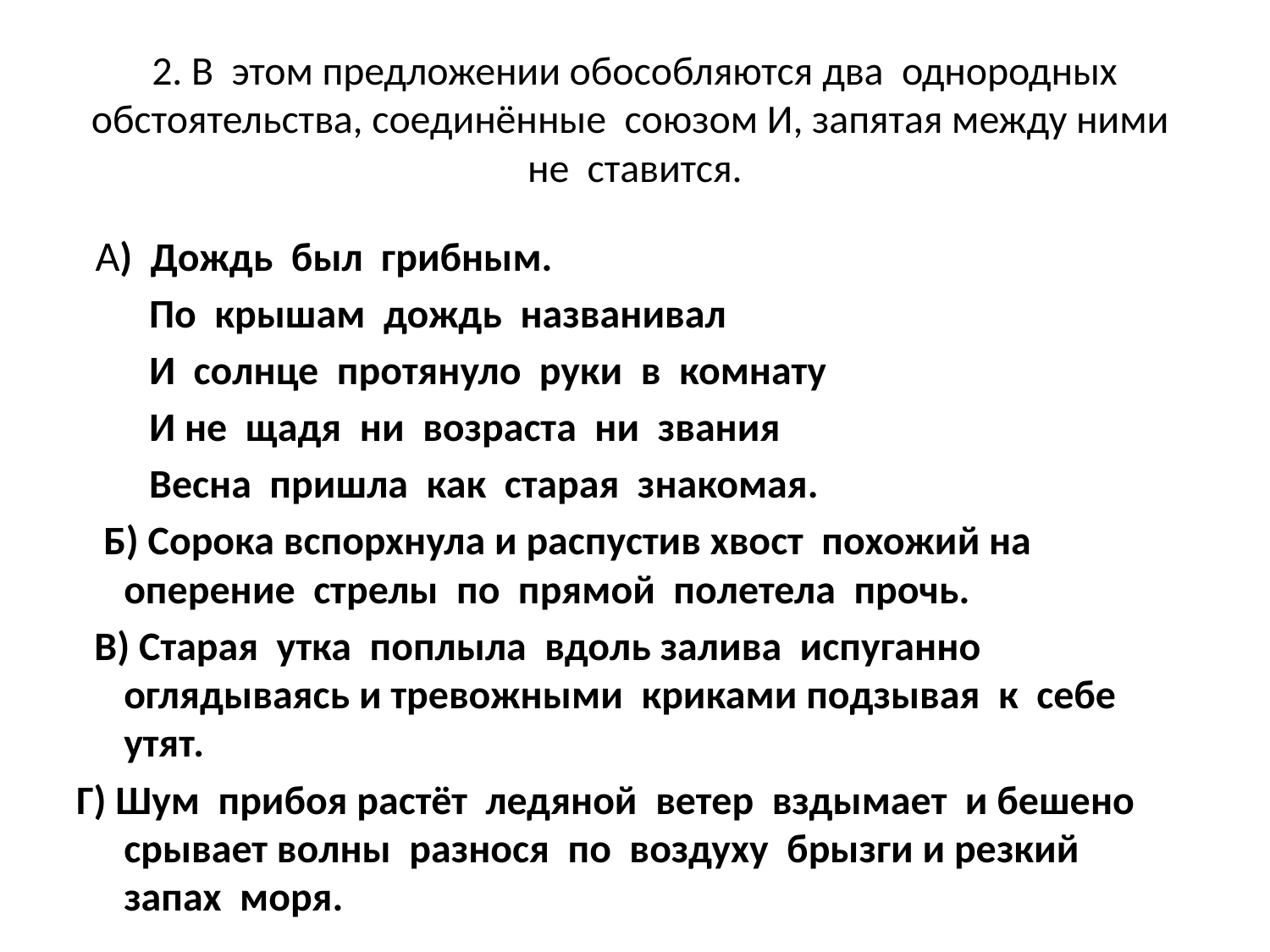

# 2. В  этом предложении обособляются два  однородных обстоятельства, соединённые  союзом И, запятая между ними  не  ставится.
  А)  Дождь  был  грибным.
        По  крышам  дождь  названивал
        И  солнце  протянуло  руки  в  комнату
        И не  щадя  ни  возраста  ни  звания
        Весна  пришла  как  старая  знакомая.
   Б) Сорока вспорхнула и распустив хвост  похожий на оперение  стрелы  по  прямой  полетела  прочь.
  В) Старая  утка  поплыла  вдоль залива  испуганно  оглядываясь и тревожными  криками подзывая  к  себе  утят.
Г) Шум  прибоя растёт  ледяной  ветер  вздымает  и бешено  срывает волны  разнося  по  воздуху  брызги и резкий  запах  моря.